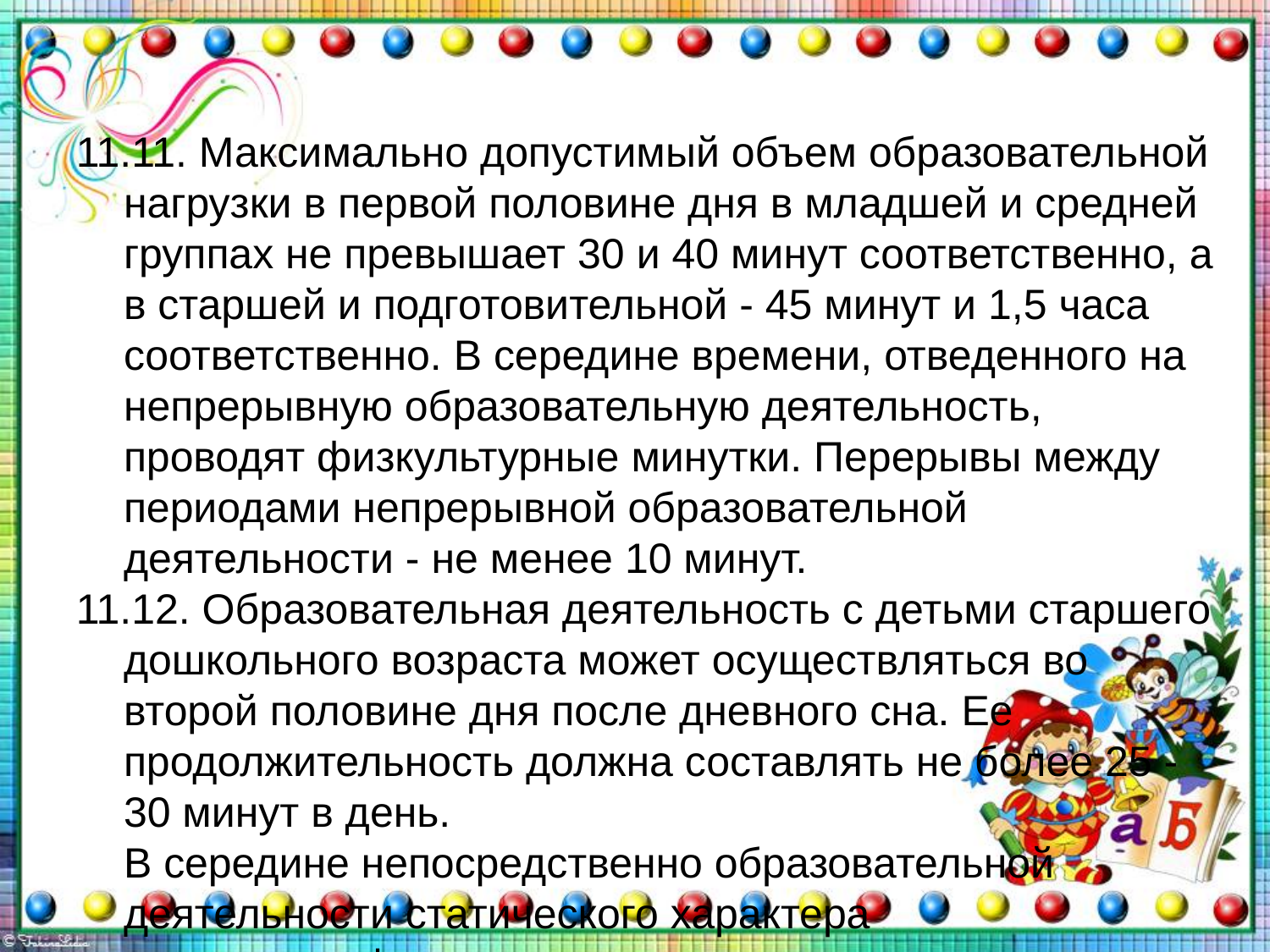

11.11. Максимально допустимый объем образовательной нагрузки в первой половине дня в младшей и средней группах не превышает 30 и 40 минут соответственно, а в старшей и подготовительной - 45 минут и 1,5 часа соответственно. В середине времени, отведенного на непрерывную образовательную деятельность, проводят физкультурные минутки. Перерывы между периодами непрерывной образовательной деятельности - не менее 10 минут.
11.12. Образовательная деятельность с детьми старшего дошкольного возраста может осуществляться во второй половине дня после дневного сна. Ее продолжительность должна составлять не более 25 - 30 минут в день.
	В середине непосредственно образовательной
	деятельности статического характера
	проводятся физкультурные минутки.